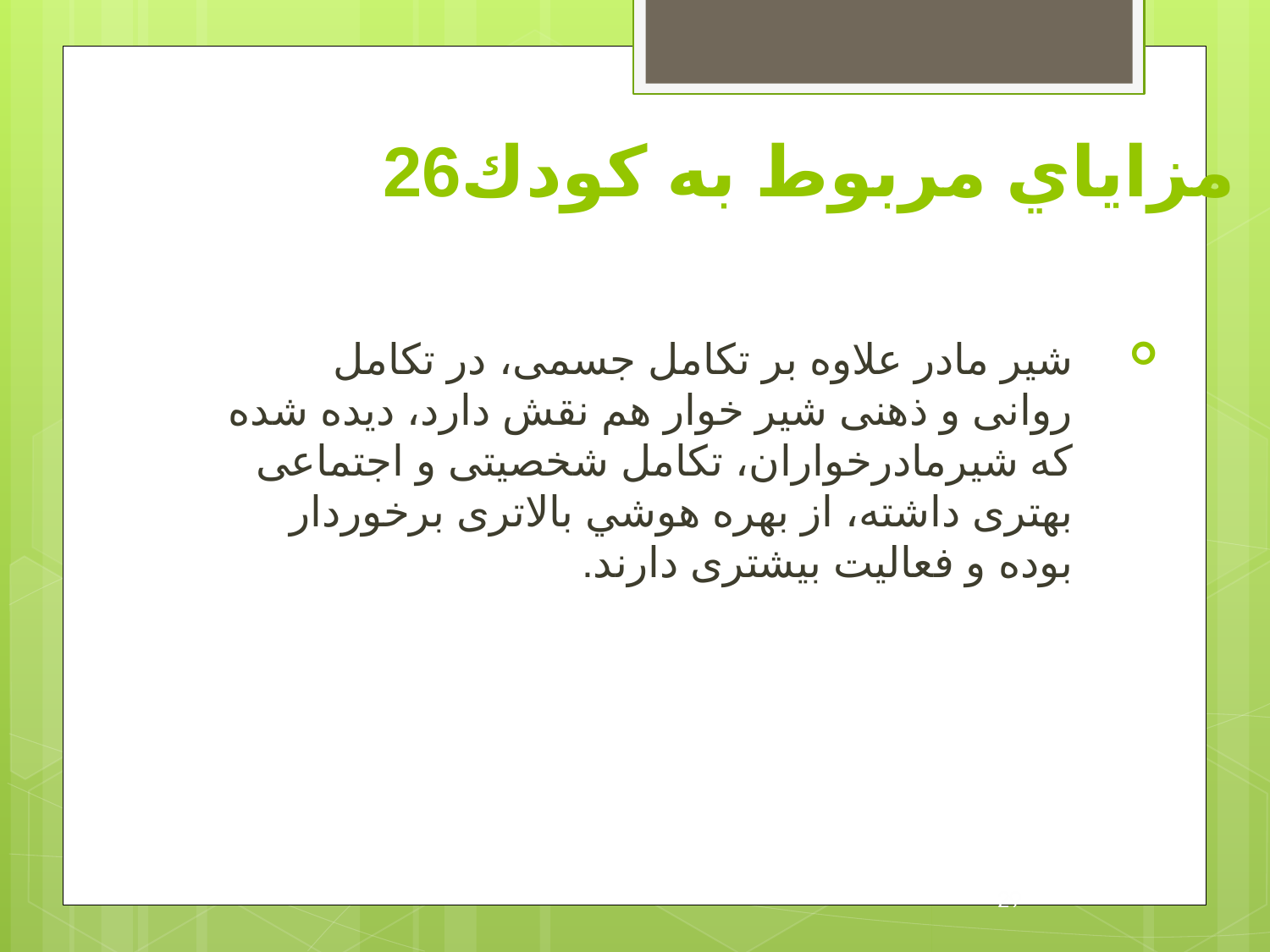

# مزاياي مربوط به كودك26

شير مادر علاوه بر تکامل جسمی، در تکامل روانی و ذهنی شير خوار هم نقش دارد، ديده شده که شيرمادرخواران، تکامل شخصيتی و اجتماعی بهتری داشته، از بهره هوشي بالاتری برخوردار بوده و فعاليت بيشتری دارند.
29